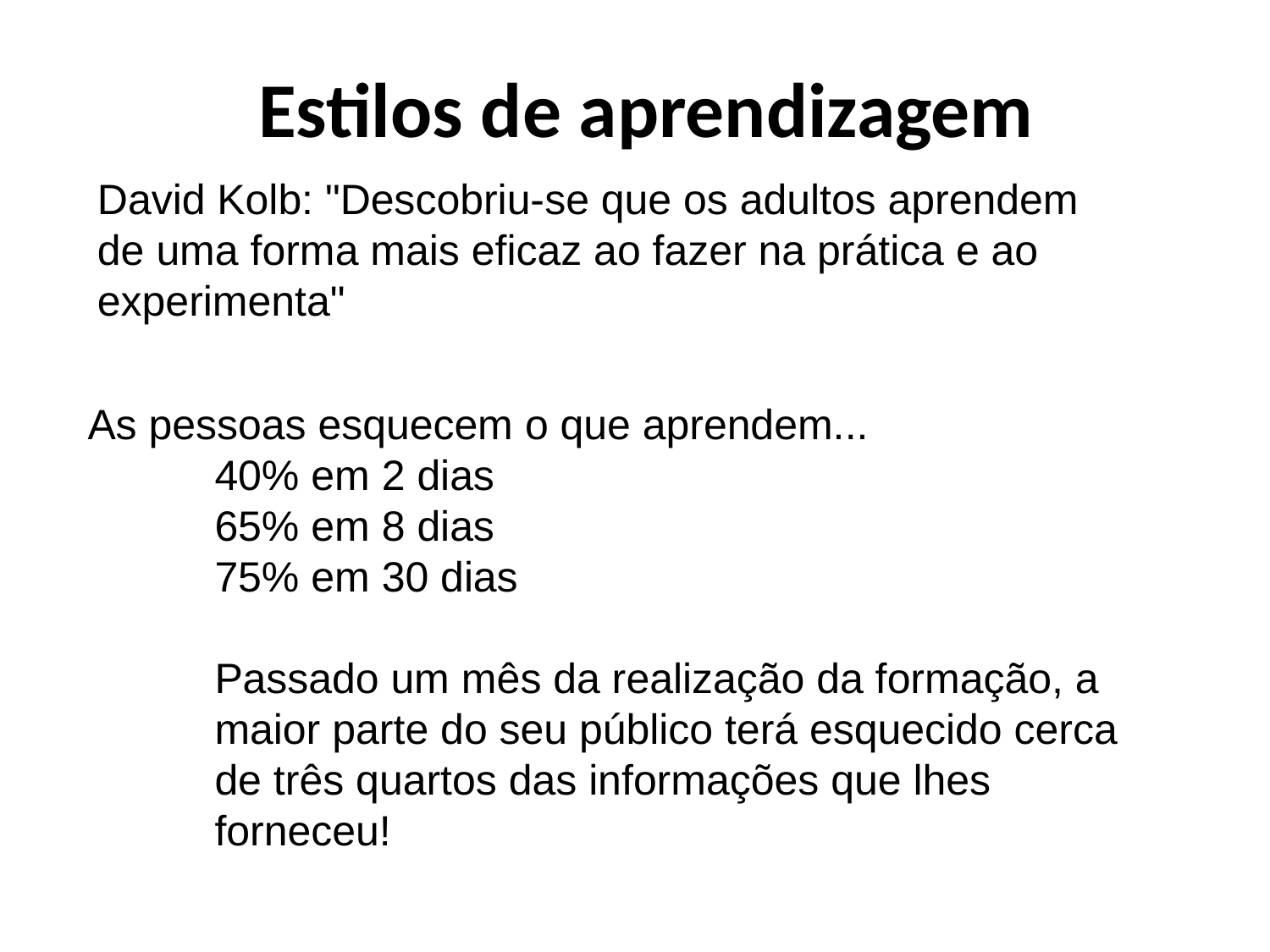

# Estilos de aprendizagem
David Kolb: "Descobriu-se que os adultos aprendem de uma forma mais eficaz ao fazer na prática e ao experimenta"
As pessoas esquecem o que aprendem...
40% em 2 dias
65% em 8 dias
75% em 30 dias

Passado um mês da realização da formação, a maior parte do seu público terá esquecido cerca de três quartos das informações que lhes forneceu!